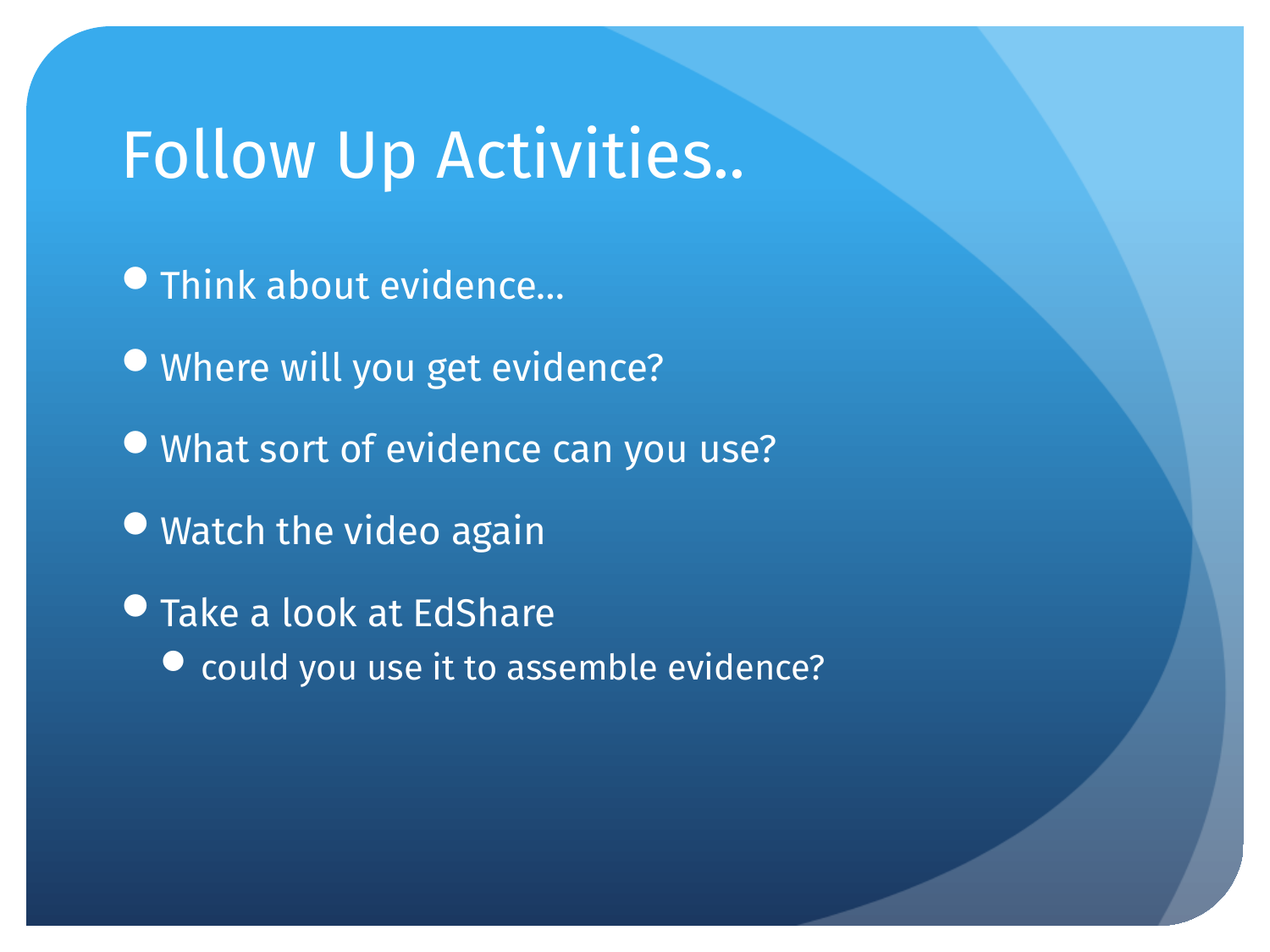

# Follow Up Activities..
Think about evidence…
Where will you get evidence?
What sort of evidence can you use?
Watch the video again
Take a look at EdShare
could you use it to assemble evidence?